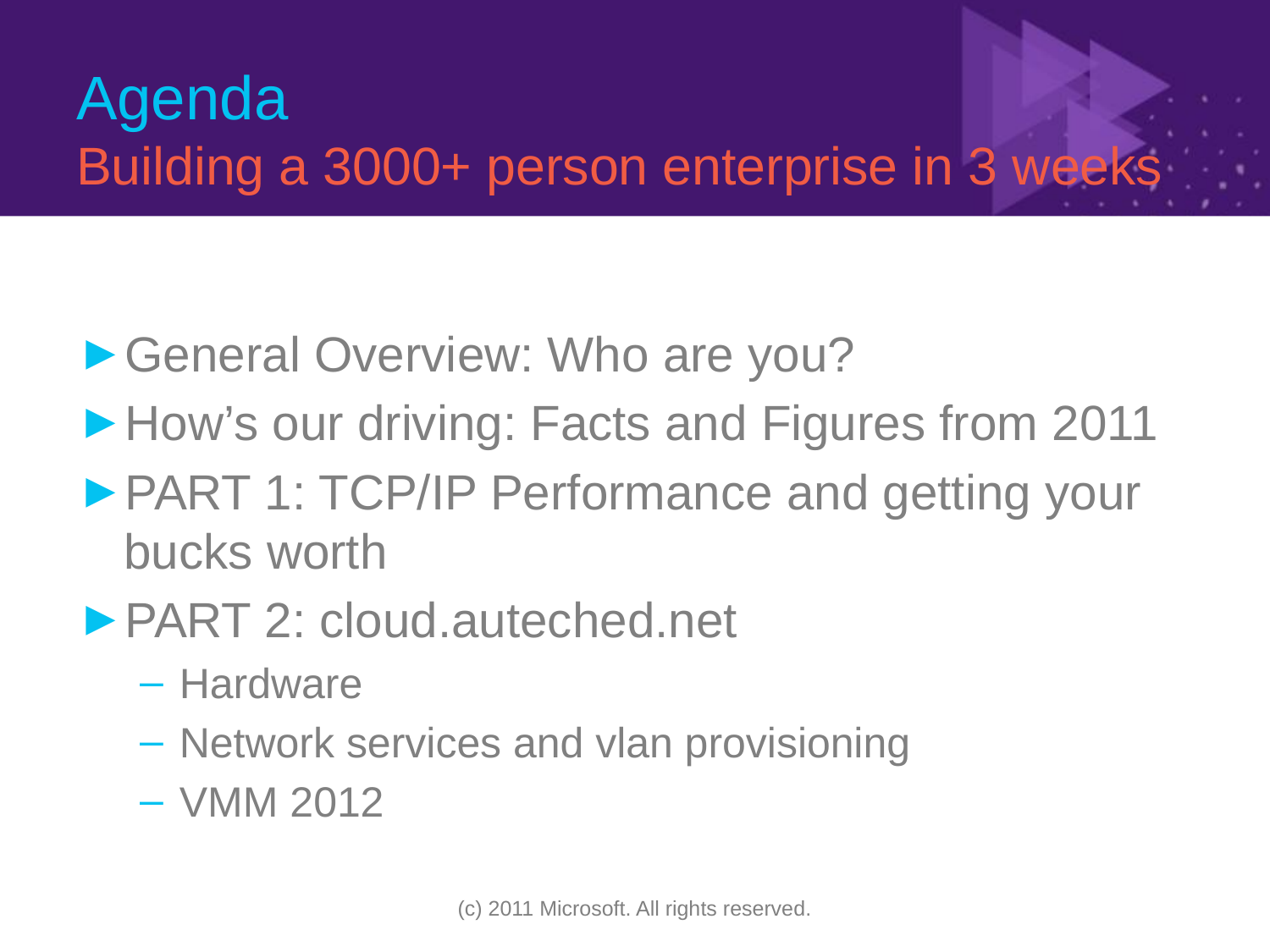

# Agenda Building a 3000+ person enterprise in 3 weeks
General Overview: Who are you?
How’s our driving: Facts and Figures from 2011
PART 1: TCP/IP Performance and getting your bucks worth
PART 2: cloud.auteched.net
Hardware
Network services and vlan provisioning
VMM 2012
(c) 2011 Microsoft. All rights reserved.